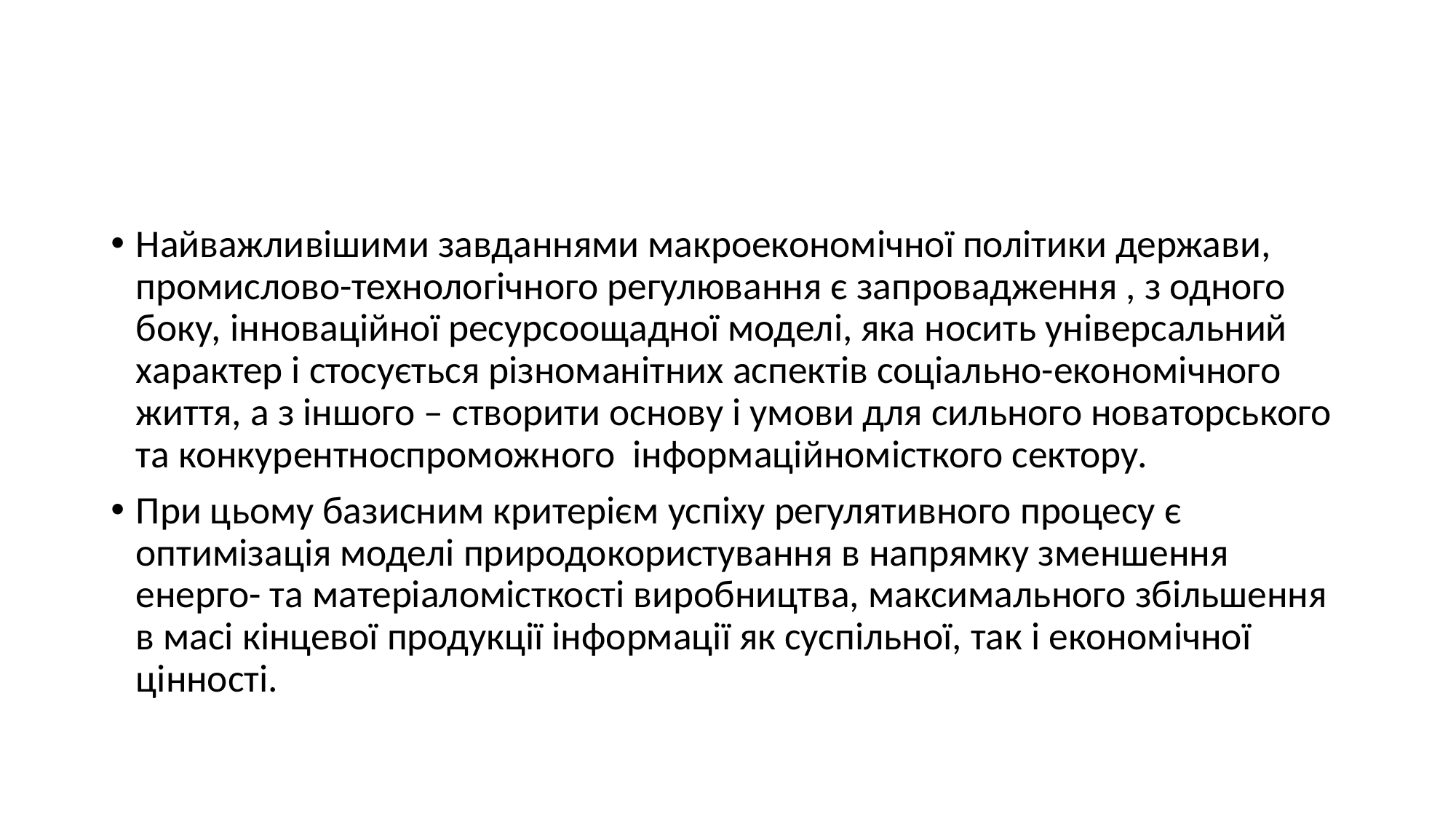

#
Найважливішими завданнями макроекономічної політики держави, промислово-технологічного регулювання є запровадження , з одного боку, інноваційної ресурсоощадної моделі, яка носить універсальний характер і стосується різноманітних аспектів соціально-економічного життя, а з іншого – створити основу і умови для сильного новаторського та конкурентноспроможного  інформаційномісткого сектору.
При цьому базисним критерієм успіху регулятивного процесу є оптимізація моделі природокористування в напрямку зменшення енерго- та матеріаломісткості виробництва, максимального збільшення в масі кінцевої продукції інформації як суспільної, так і економічної цінності.